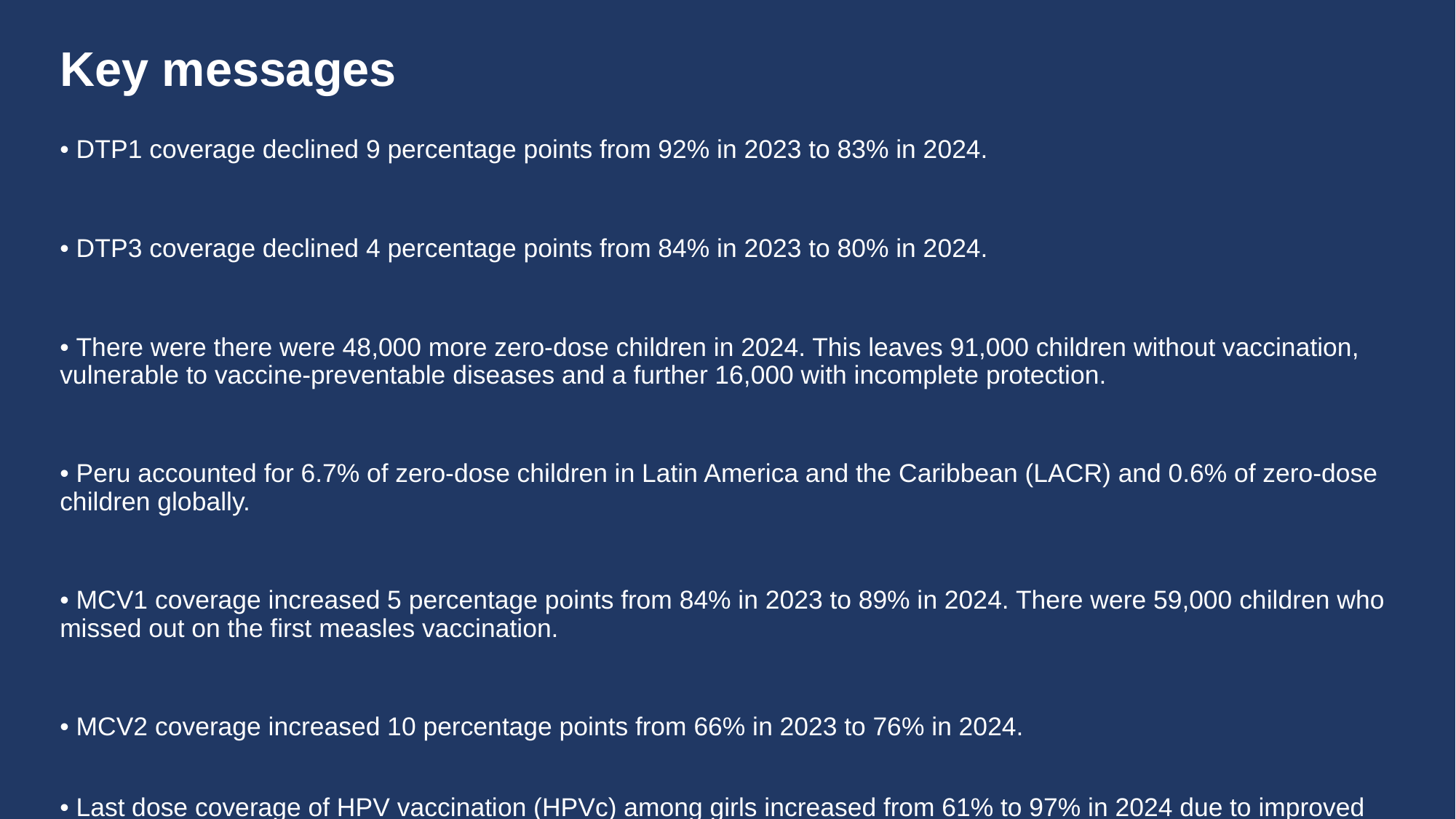

# Key messages
• DTP1 coverage declined 9 percentage points from 92% in 2023 to 83% in 2024.

• DTP3 coverage declined 4 percentage points from 84% in 2023 to 80% in 2024.

• There were there were 48,000 more zero-dose children in 2024. This leaves 91,000 children without vaccination, vulnerable to vaccine-preventable diseases and a further 16,000 with incomplete protection.

• Peru accounted for 6.7% of zero-dose children in Latin America and the Caribbean (LACR) and 0.6% of zero-dose children globally.

• MCV1 coverage increased 5 percentage points from 84% in 2023 to 89% in 2024. There were 59,000 children who missed out on the first measles vaccination.

• MCV2 coverage increased 10 percentage points from 66% in 2023 to 76% in 2024.

• Last dose coverage of HPV vaccination (HPVc) among girls increased from 61% to 97% in 2024 due to improved programme performance.